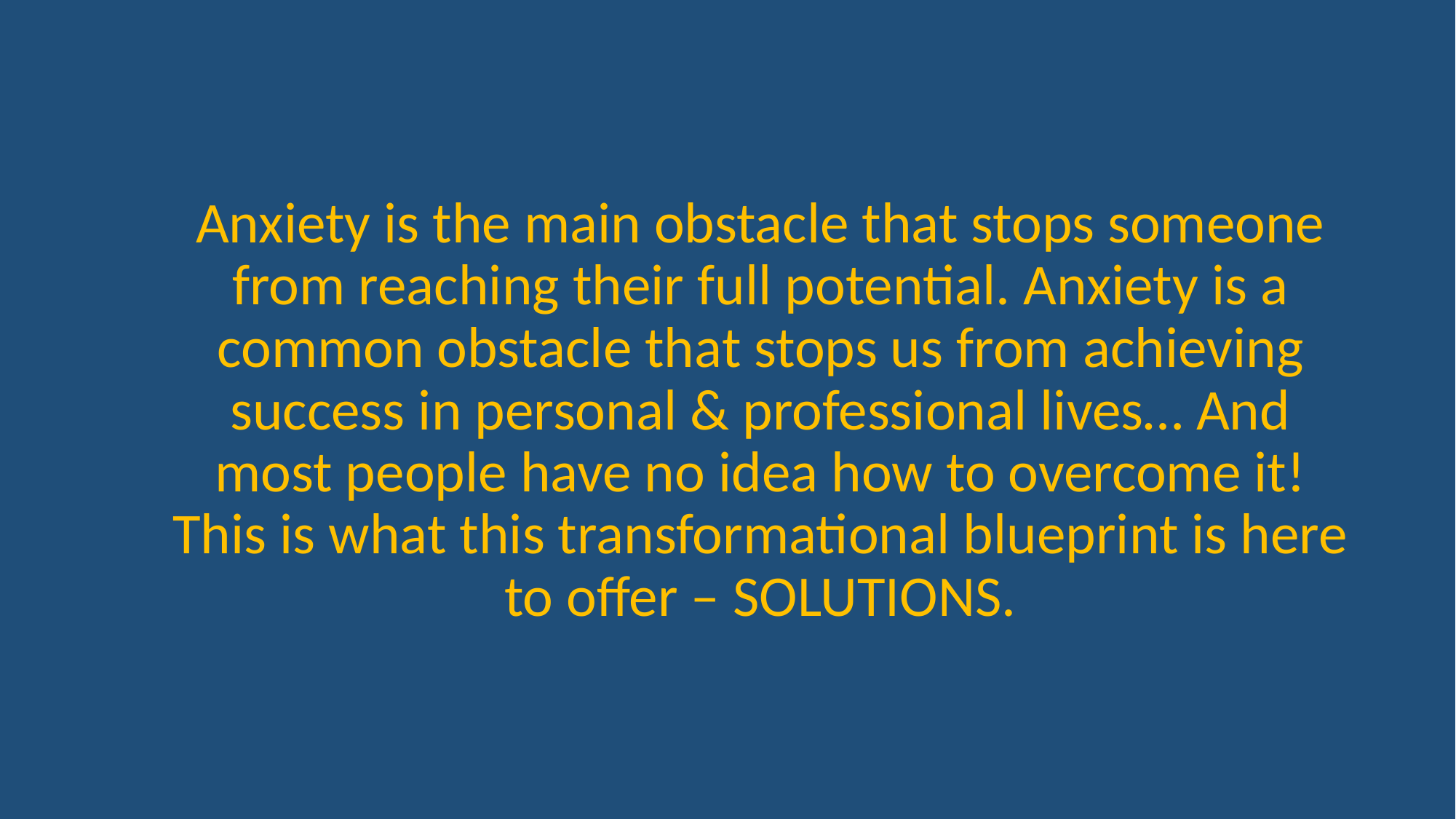

Anxiety is the main obstacle that stops someone from reaching their full potential. Anxiety is a common obstacle that stops us from achieving success in personal & professional lives… And most people have no idea how to overcome it! This is what this transformational blueprint is here to offer – SOLUTIONS.